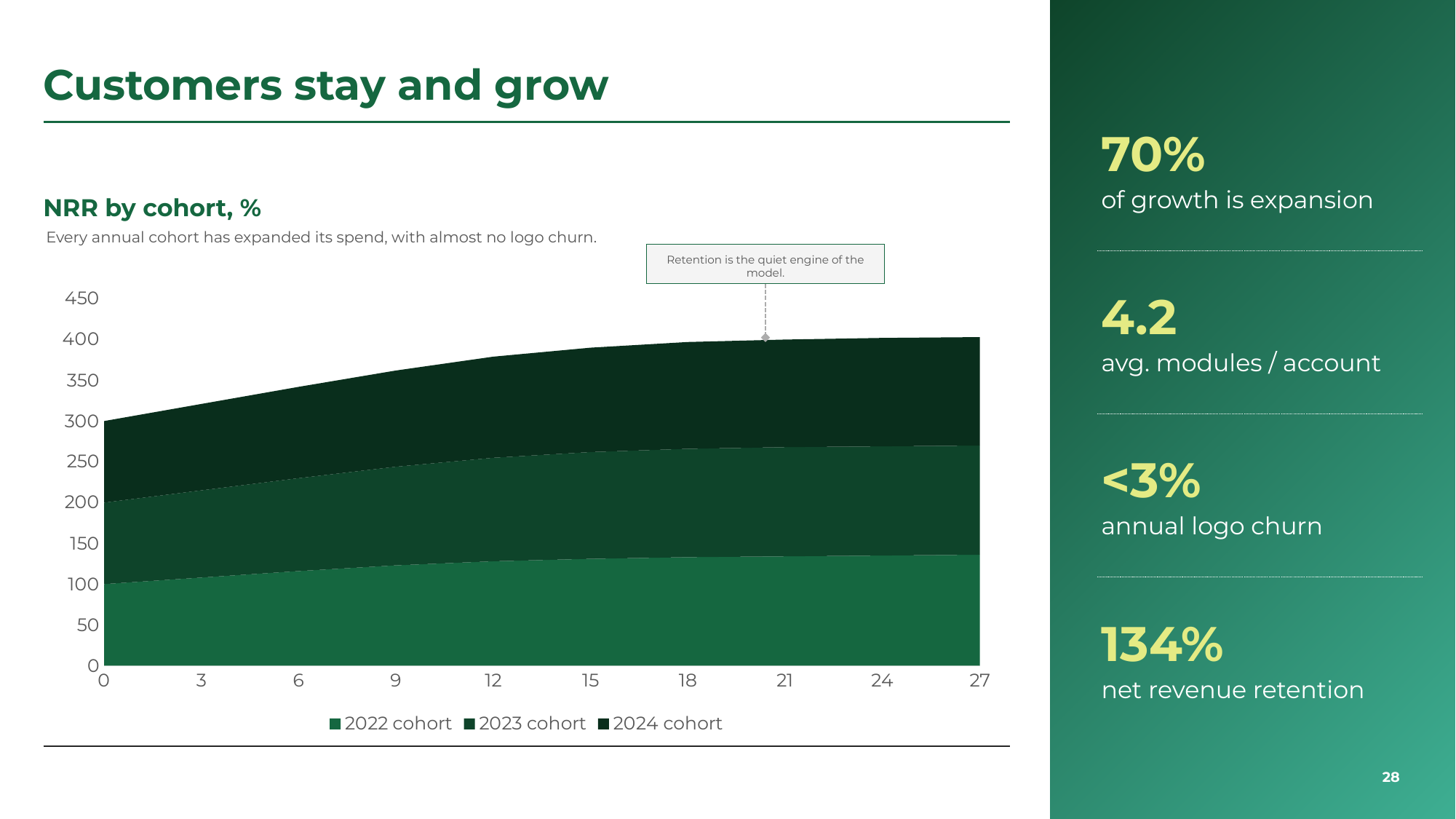

# Customers stay and grow
70%
of growth is expansion
NRR by cohort, %
Every annual cohort has expanded its spend, with almost no logo churn.
Retention is the quiet engine of the model.

### Chart

| Category | 2022 cohort | 2023 cohort | 2024 cohort |
|---|---|---|---|
| 0 | 100.0 | 100.0 | 100.0 |
| 3 | 108.0 | 107.0 | 106.0 |
| 6 | 116.0 | 114.0 | 112.0 |
| 9 | 123.0 | 121.0 | 118.0 |
| 12 | 128.0 | 127.0 | 124.0 |
| 15 | 131.0 | 131.0 | 128.0 |
| 18 | 133.0 | 133.0 | 131.0 |
| 21 | 134.0 | 134.0 | 132.0 |
| 24 | 135.0 | 134.0 | 133.0 |
| 27 | 136.0 | 134.0 | 133.0 |
4.2
avg. modules / account
<3%
annual logo churn
134%
net revenue retention
28